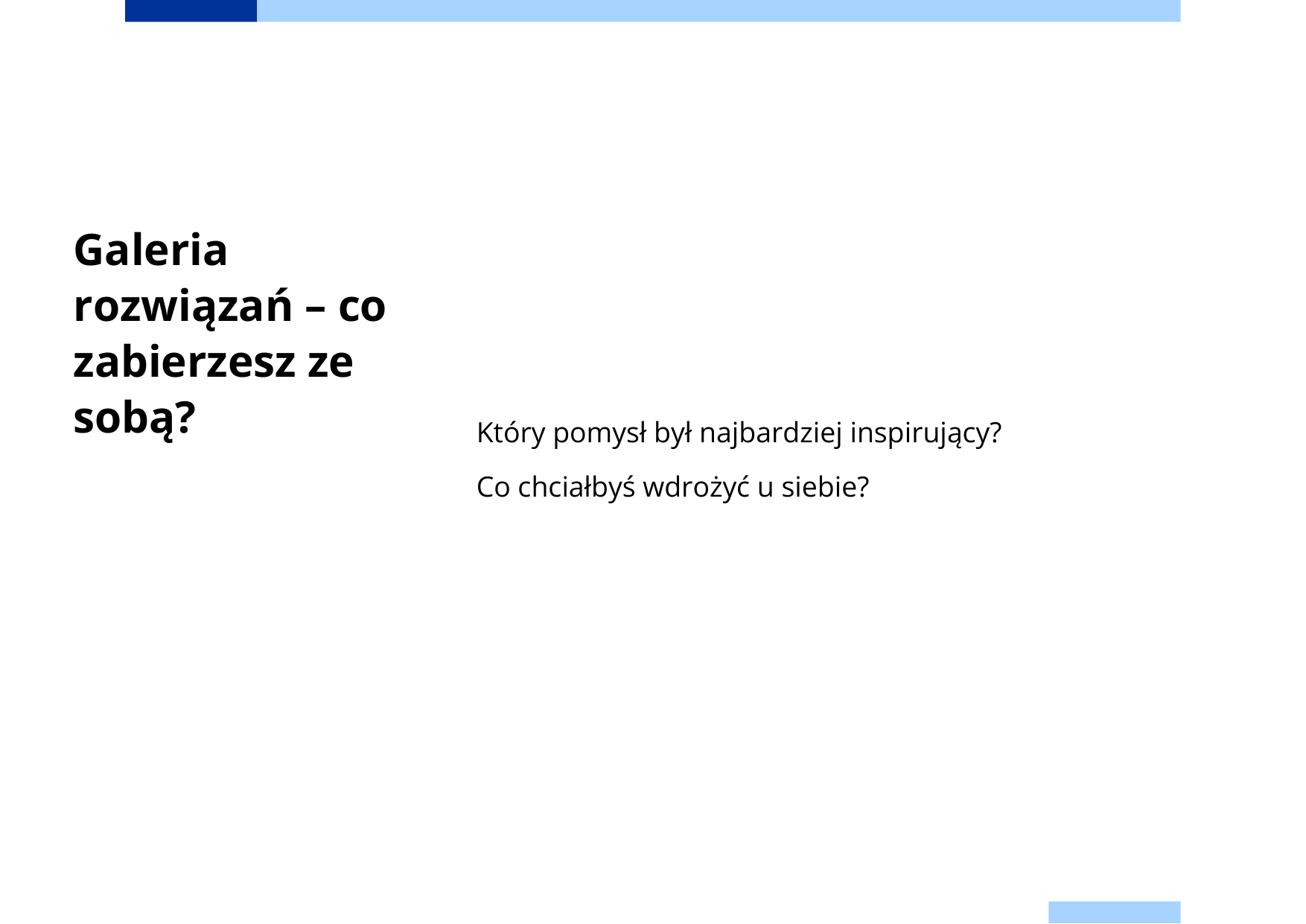

Który pomysł był najbardziej inspirujący?
Co chciałbyś wdrożyć u siebie?
# Galeria rozwiązań – co zabierzesz ze sobą?